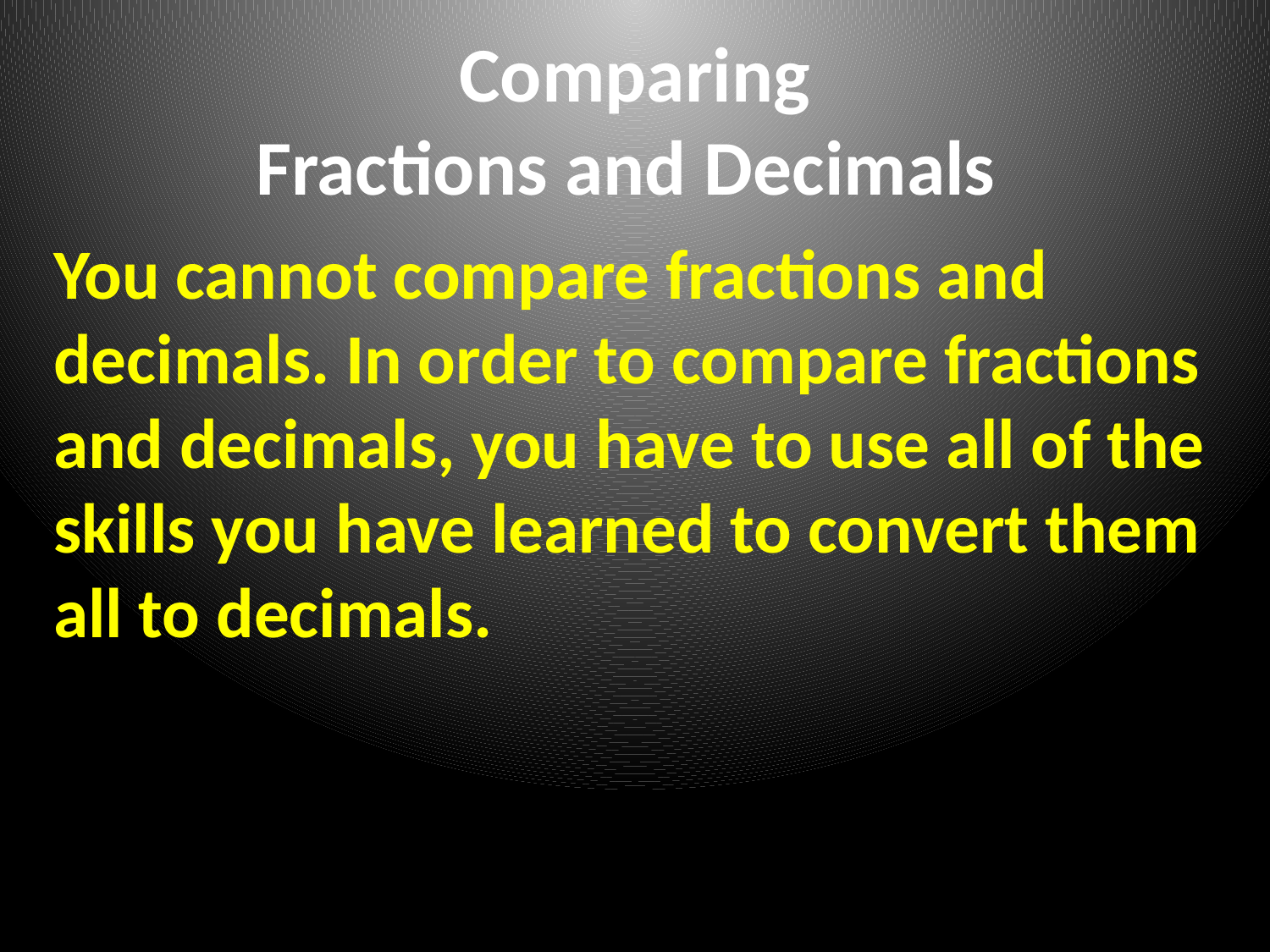

# Comparing Fractions and Decimals
You cannot compare fractions and decimals. In order to compare fractions and decimals, you have to use all of the skills you have learned to convert them all to decimals.